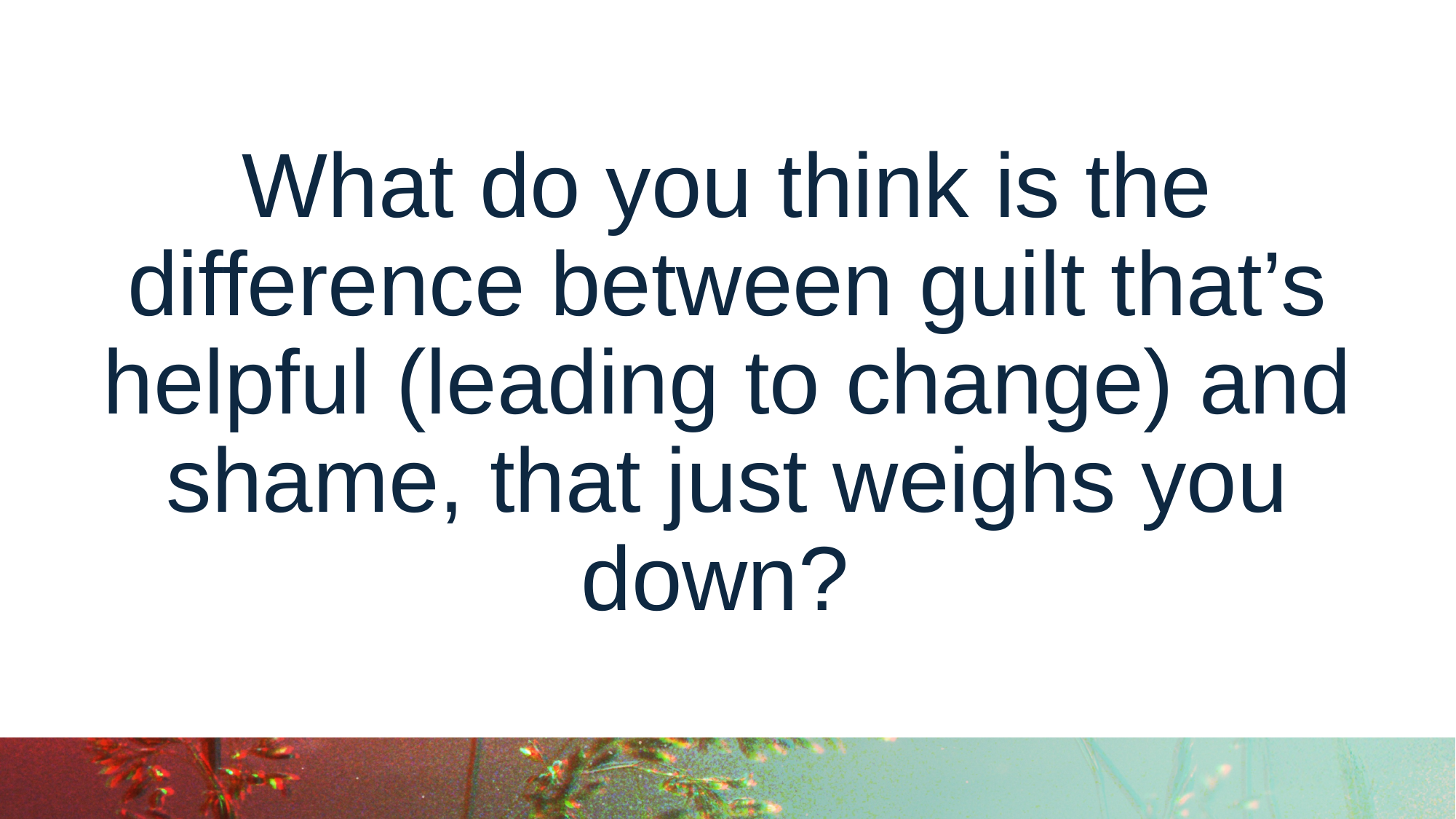

What do you think is the difference between guilt that’s helpful (leading to change) and shame, that just weighs you down?